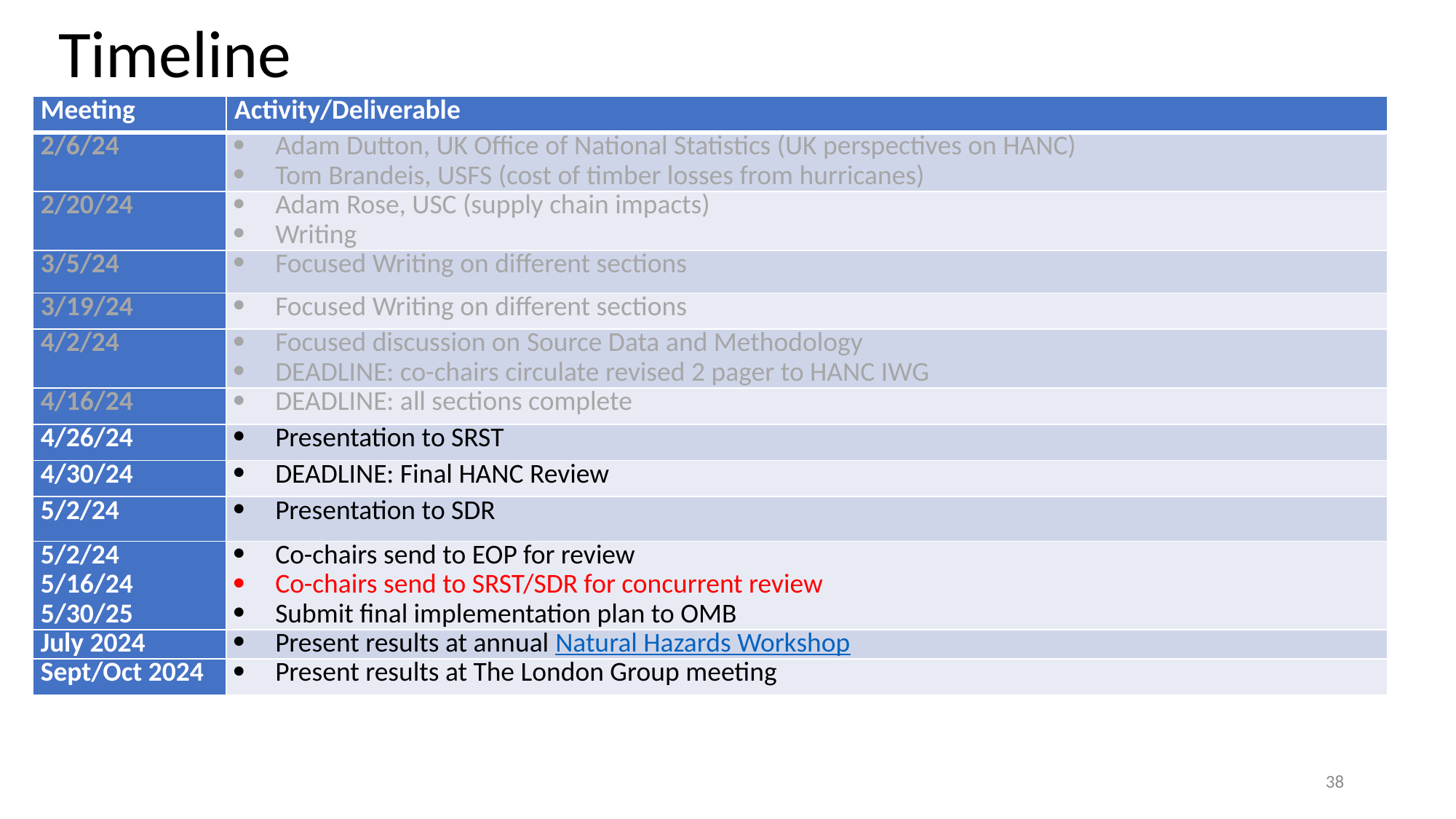

# Timeline
| Meeting | Activity/Deliverable |
| --- | --- |
| 2/6/24 | Adam Dutton, UK Office of National Statistics (UK perspectives on HANC) Tom Brandeis, USFS (cost of timber losses from hurricanes) |
| 2/20/24 | Adam Rose, USC (supply chain impacts) Writing |
| 3/5/24 | Focused Writing on different sections |
| 3/19/24 | Focused Writing on different sections |
| 4/2/24 | Focused discussion on Source Data and Methodology DEADLINE: co-chairs circulate revised 2 pager to HANC IWG |
| 4/16/24 | DEADLINE: all sections complete |
| 4/26/24 | Presentation to SRST |
| 4/30/24 | DEADLINE: Final HANC Review |
| 5/2/24 | Presentation to SDR |
| 5/2/24 5/16/24 5/30/25 | Co-chairs send to EOP for review Co-chairs send to SRST/SDR for concurrent review Submit final implementation plan to OMB |
| July 2024 | Present results at annual Natural Hazards Workshop |
| Sept/Oct 2024 | Present results at The London Group meeting |
38